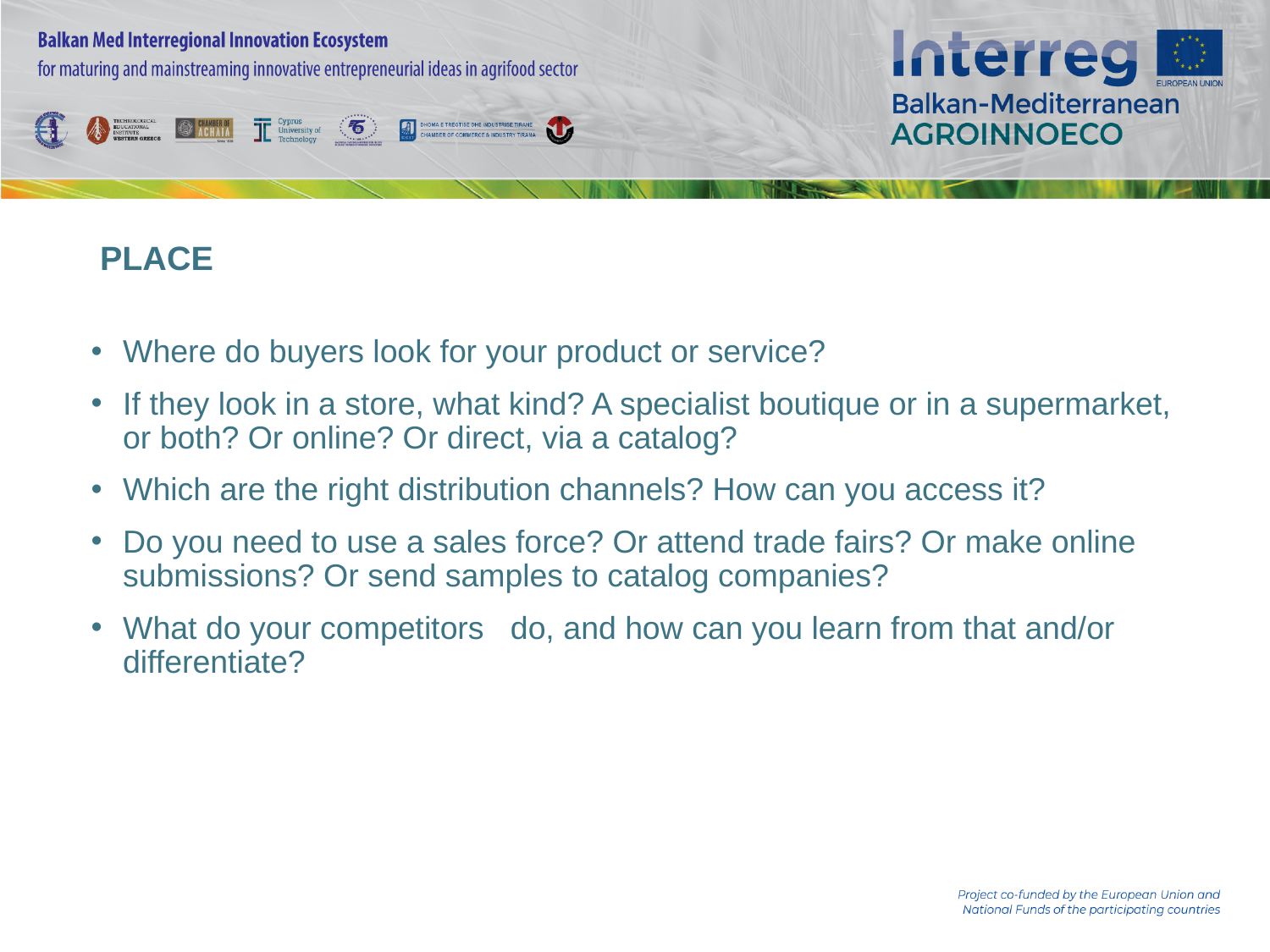

# PLACE
Where do buyers look for your product or service?
If they look in a store, what kind? A specialist boutique or in a supermarket, or both? Or online? Or direct, via a catalog?
Which are the right distribution channels? How can you access it?
Do you need to use a sales force? Or attend trade fairs? Or make online submissions? Or send samples to catalog companies?
What do your competitors   do, and how can you learn from that and/or differentiate?